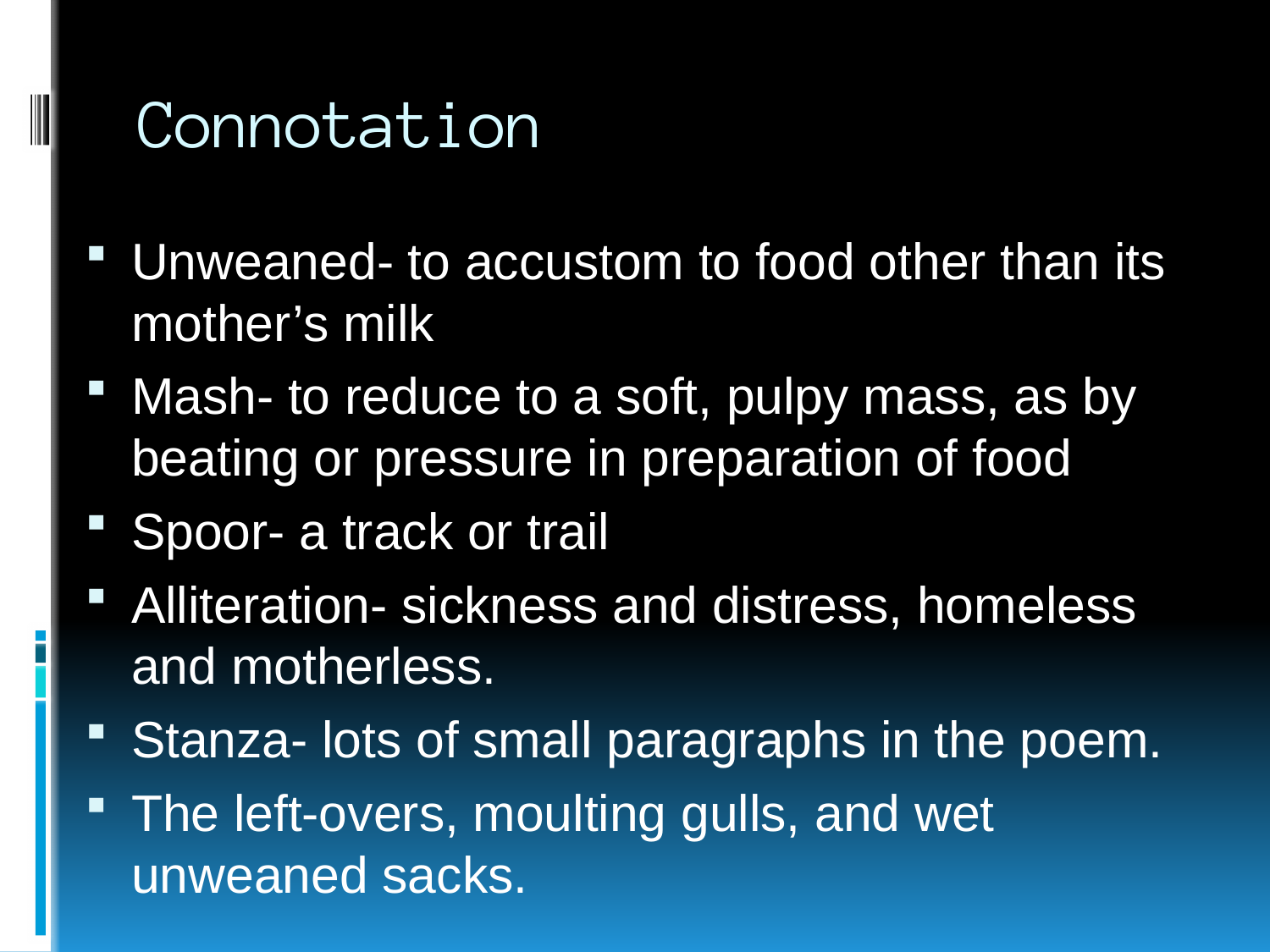

# Connotation
Unweaned- to accustom to food other than its mother’s milk
Mash- to reduce to a soft, pulpy mass, as by beating or pressure in preparation of food
Spoor- a track or trail
Alliteration- sickness and distress, homeless and motherless.
Stanza- lots of small paragraphs in the poem.
The left-overs, moulting gulls, and wet unweaned sacks.